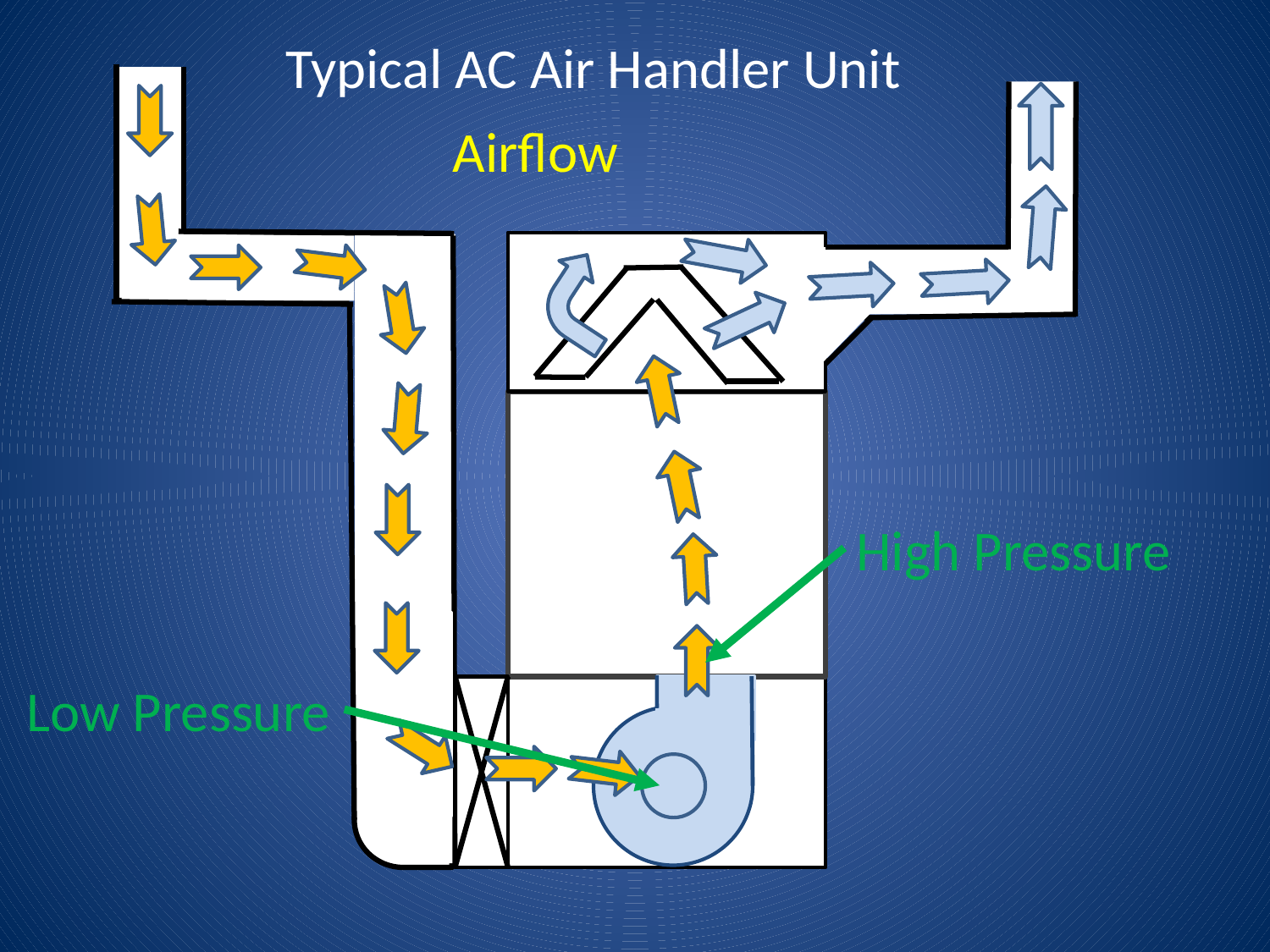

Typical AC Air Handler Unit

Airflow

High Pressure

Low Pressure